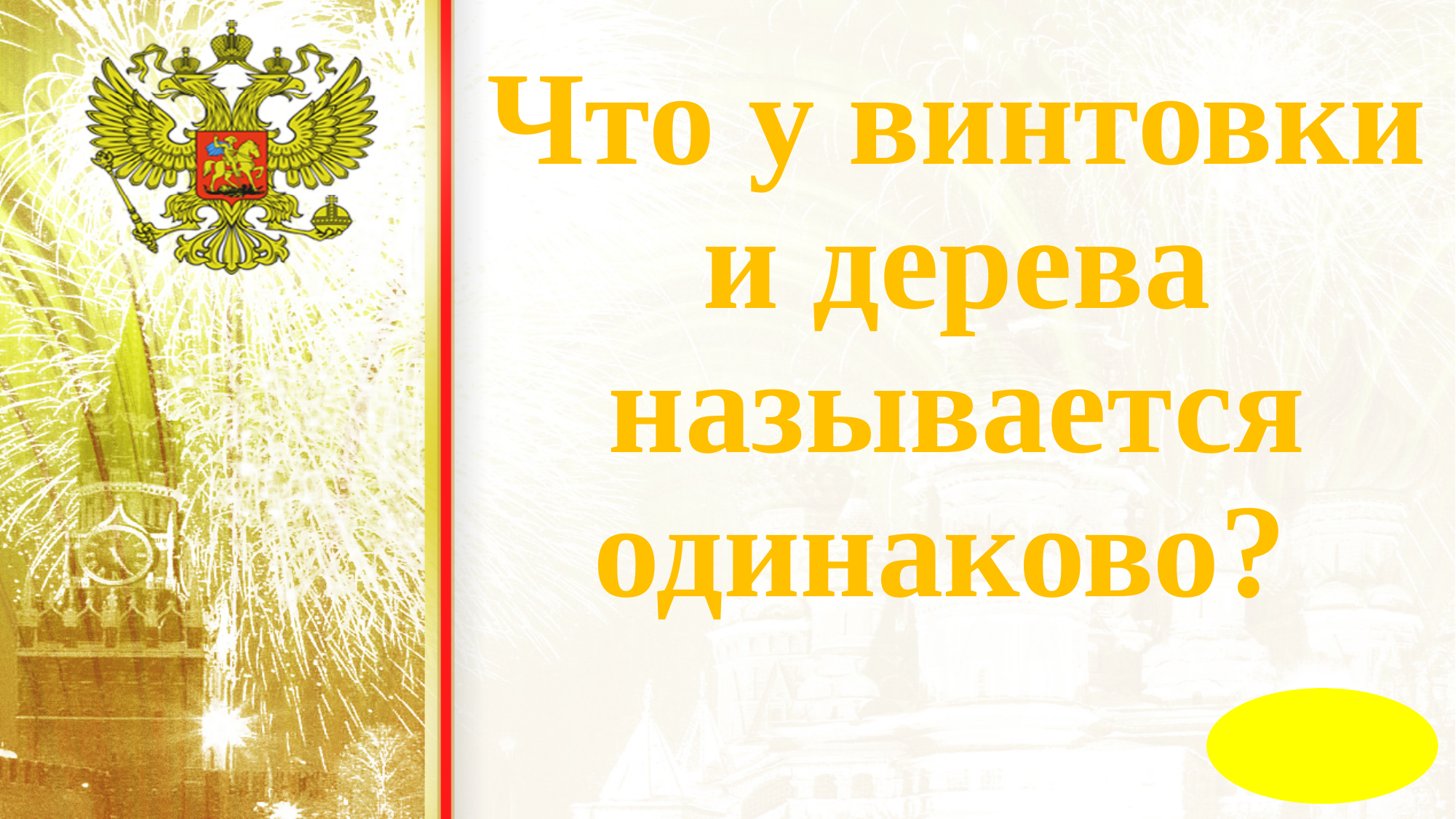

Что у винтовки и дерева называется одинаково?
#